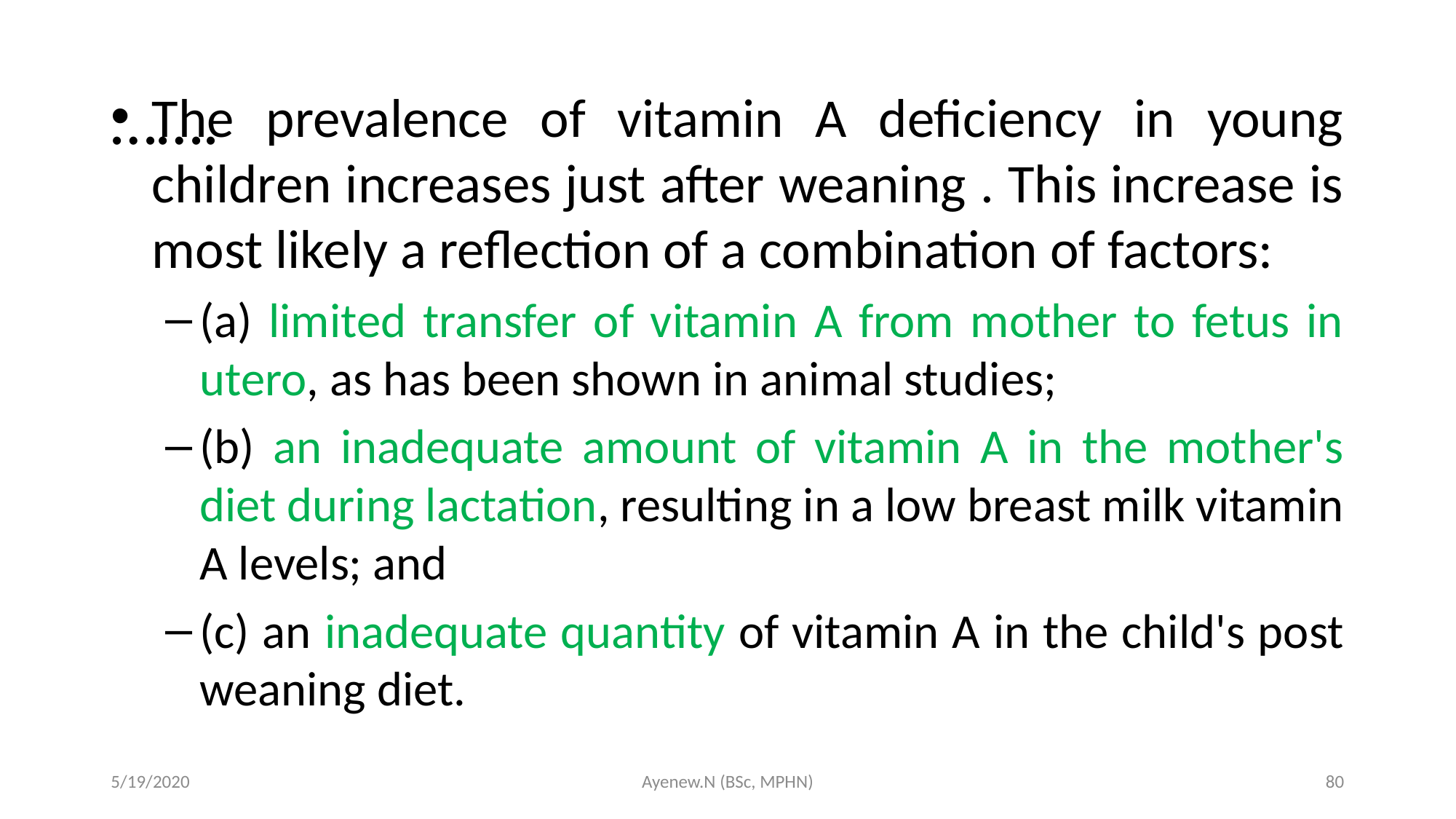

# …….
The prevalence of vitamin A deficiency in young children increases just after weaning . This increase is most likely a reflection of a combination of factors:
(a) limited transfer of vitamin A from mother to fetus in utero, as has been shown in animal studies;
(b) an inadequate amount of vitamin A in the mother's diet during lactation, resulting in a low breast milk vitamin A levels; and
(c) an inadequate quantity of vitamin A in the child's post weaning diet.

5/19/2020
Ayenew.N (BSc, MPHN)
80